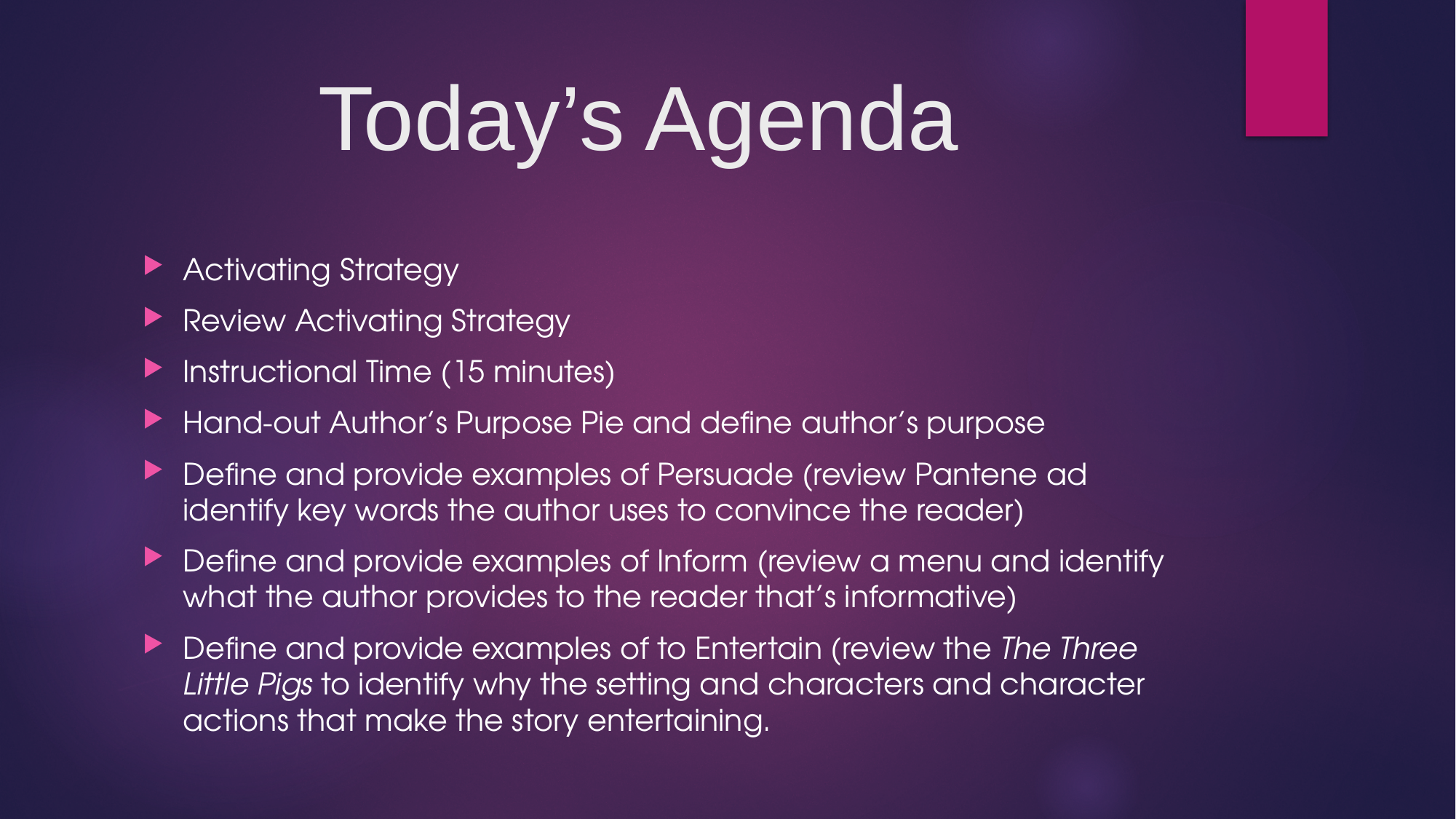

# Today’s Agenda
Activating Strategy
Review Activating Strategy
Instructional Time (15 minutes)
Hand-out Author’s Purpose Pie and define author’s purpose
Define and provide examples of Persuade (review Pantene ad identify key words the author uses to convince the reader)
Define and provide examples of Inform (review a menu and identify what the author provides to the reader that’s informative)
Define and provide examples of to Entertain (review the The Three Little Pigs to identify why the setting and characters and character actions that make the story entertaining.